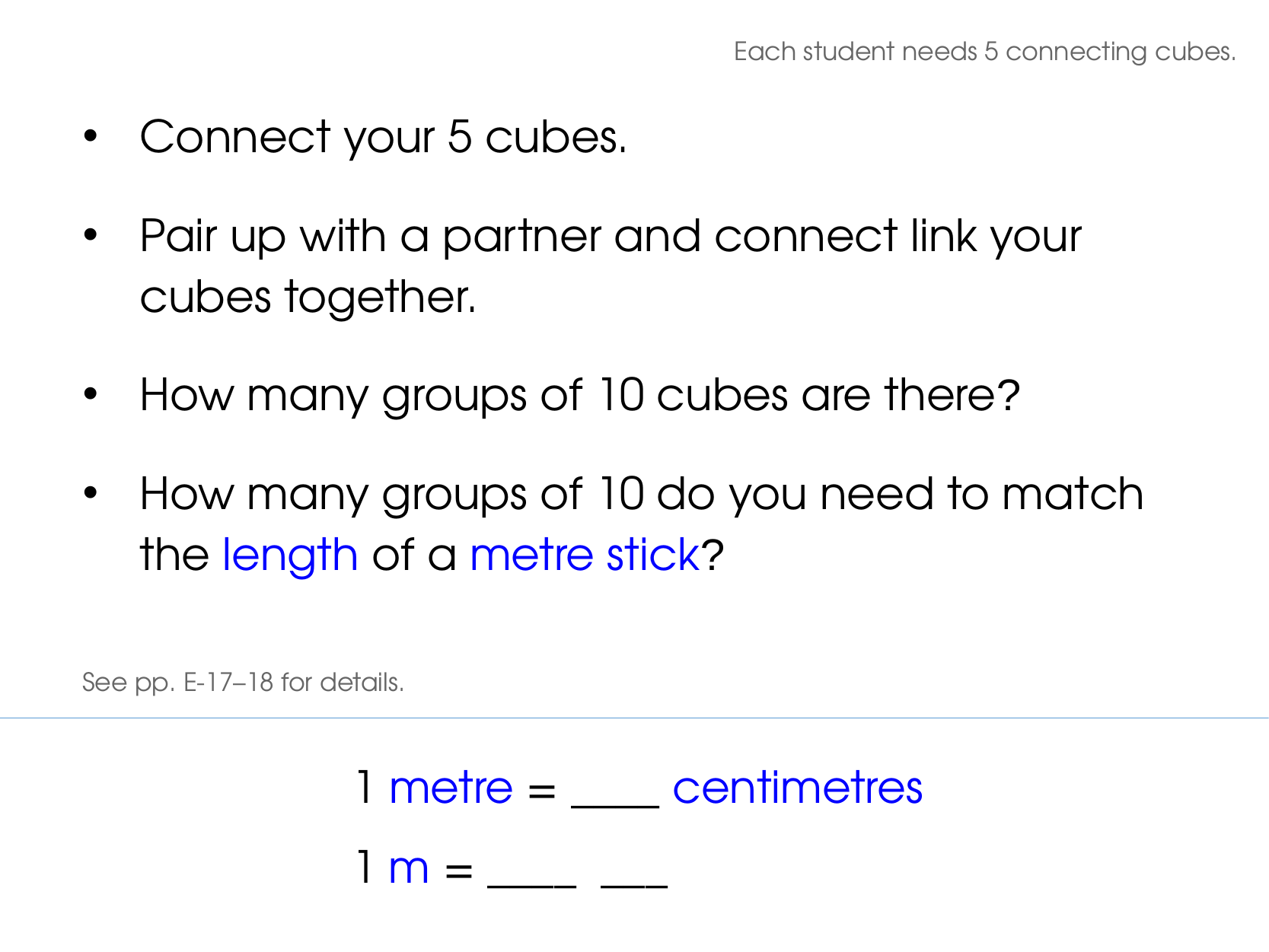

Each student needs 5 connecting cubes.
Connect your 5 cubes.
Pair up with a partner and connect link your cubes together.
How many groups of 10 cubes are there?
How many groups of 10 do you need to match the length of a metre stick?
See pp. E-17–18 for details.
1 metre = ____ centimetres
1 m = ____  ___